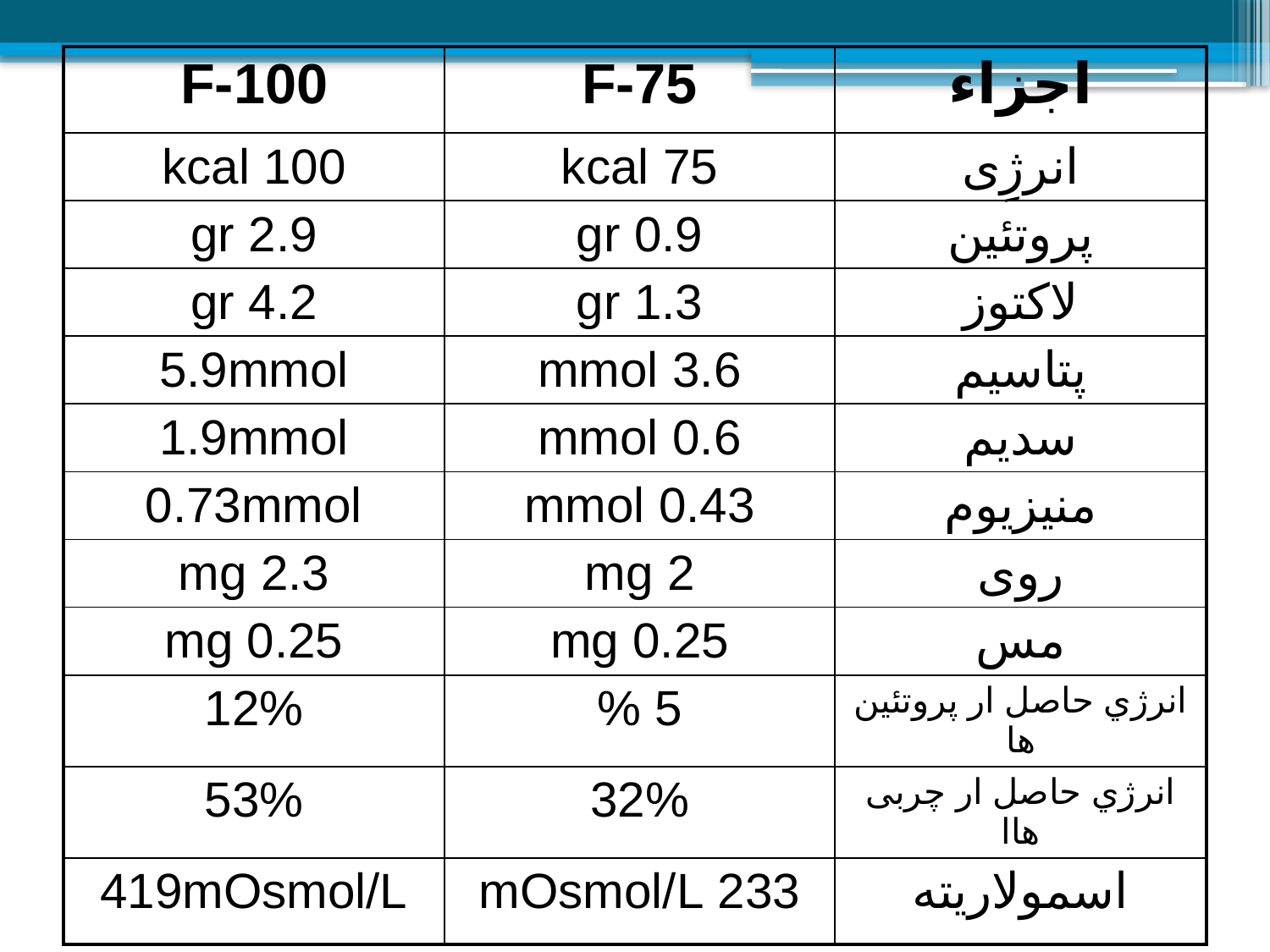

| F-100 | F-75 | اجزاء |
| --- | --- | --- |
| 100 kcal | 75 kcal | انرژِی |
| 2.9 gr | 0.9 gr | پروتئين |
| 4.2 gr | 1.3 gr | لاکتوز |
| 5.9mmol | 3.6 mmol | پتاسيم |
| 1.9mmol | 0.6 mmol | سديم |
| 0.73mmol | 0.43 mmol | منيزيوم |
| 2.3 mg | 2 mg | روی |
| 0.25 mg | 0.25 mg | مس |
| 12% | 5 % | انرژي حاصل ار پروتئين ها |
| 53% | 32% | انرژي حاصل ار چربی هاا |
| 419mOsmol/L | 233 mOsmol/L | اسمولاريته |